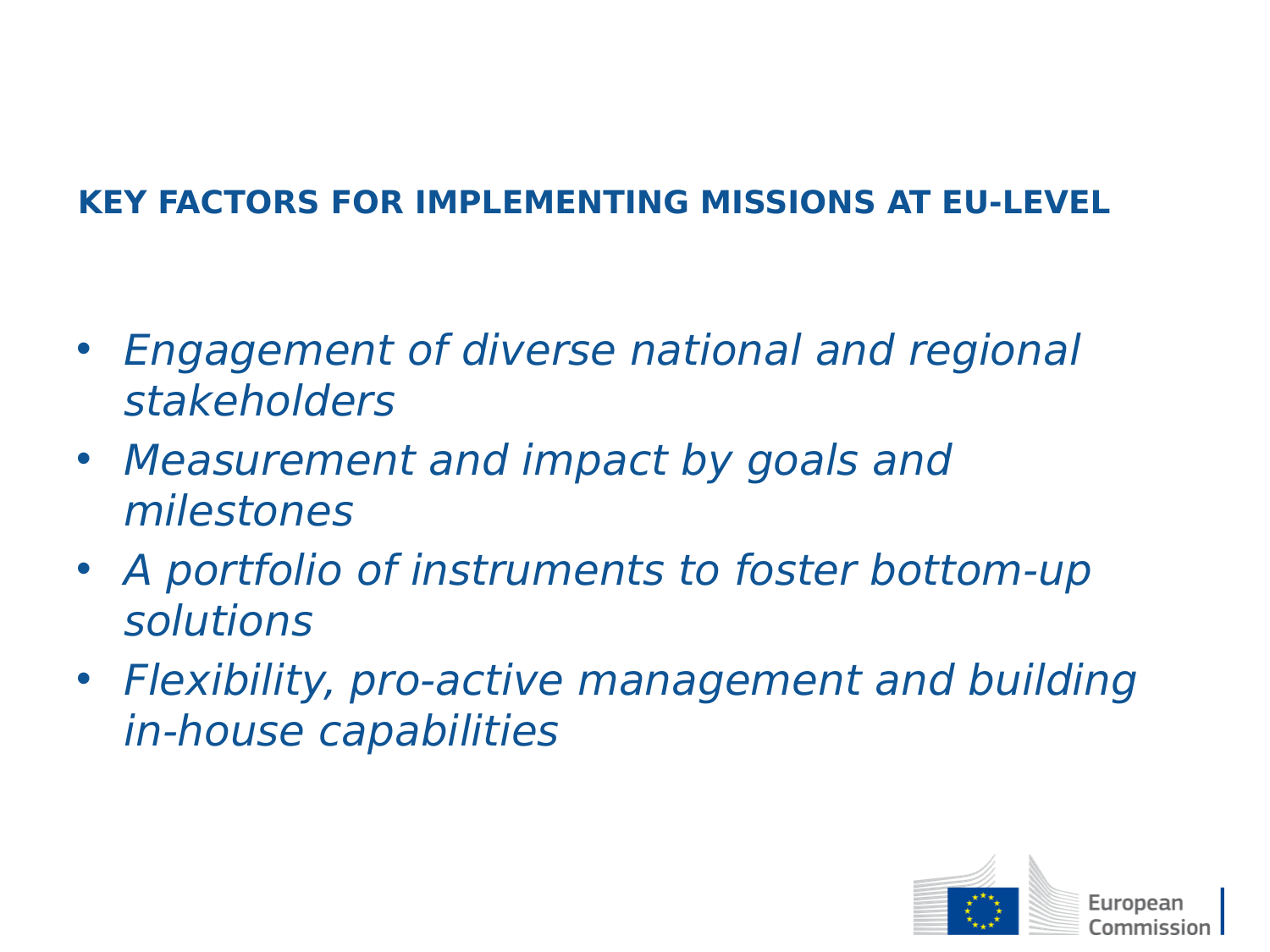

# KEY FACTORS FOR IMPLEMENTING MISSIONS AT EU-LEVEL
Engagement of diverse national and regional stakeholders
Measurement and impact by goals and milestones
A portfolio of instruments to foster bottom-up solutions
Flexibility, pro-active management and building in-house capabilities